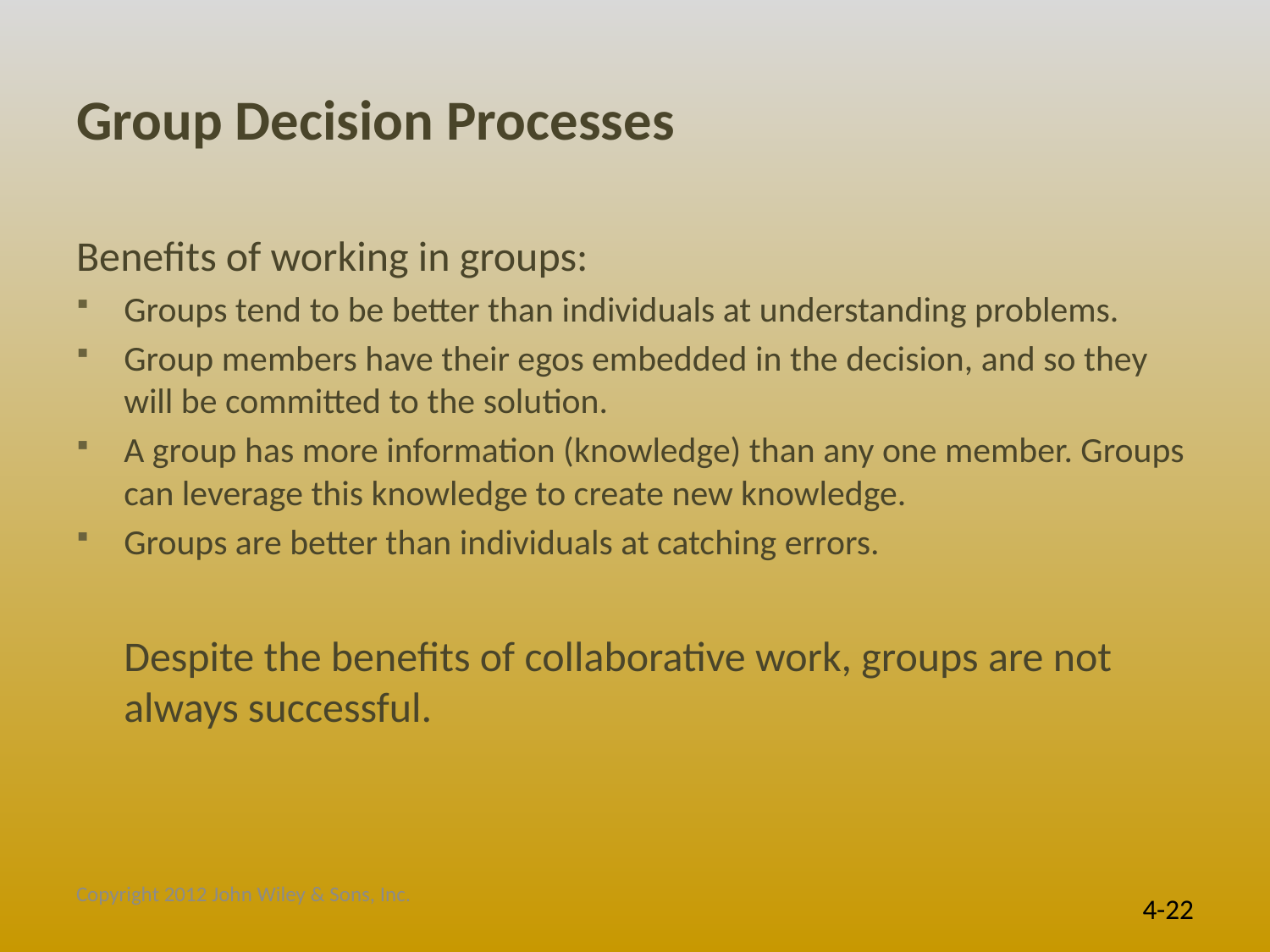

# Group Decision Processes
Benefits of working in groups:
Groups tend to be better than individuals at understanding problems.
Group members have their egos embedded in the decision, and so they will be committed to the solution.
A group has more information (knowledge) than any one member. Groups can leverage this knowledge to create new knowledge.
Groups are better than individuals at catching errors.

	Despite the benefits of collaborative work, groups are not always successful.

Copyright 2012 John Wiley & Sons, Inc.
4-22